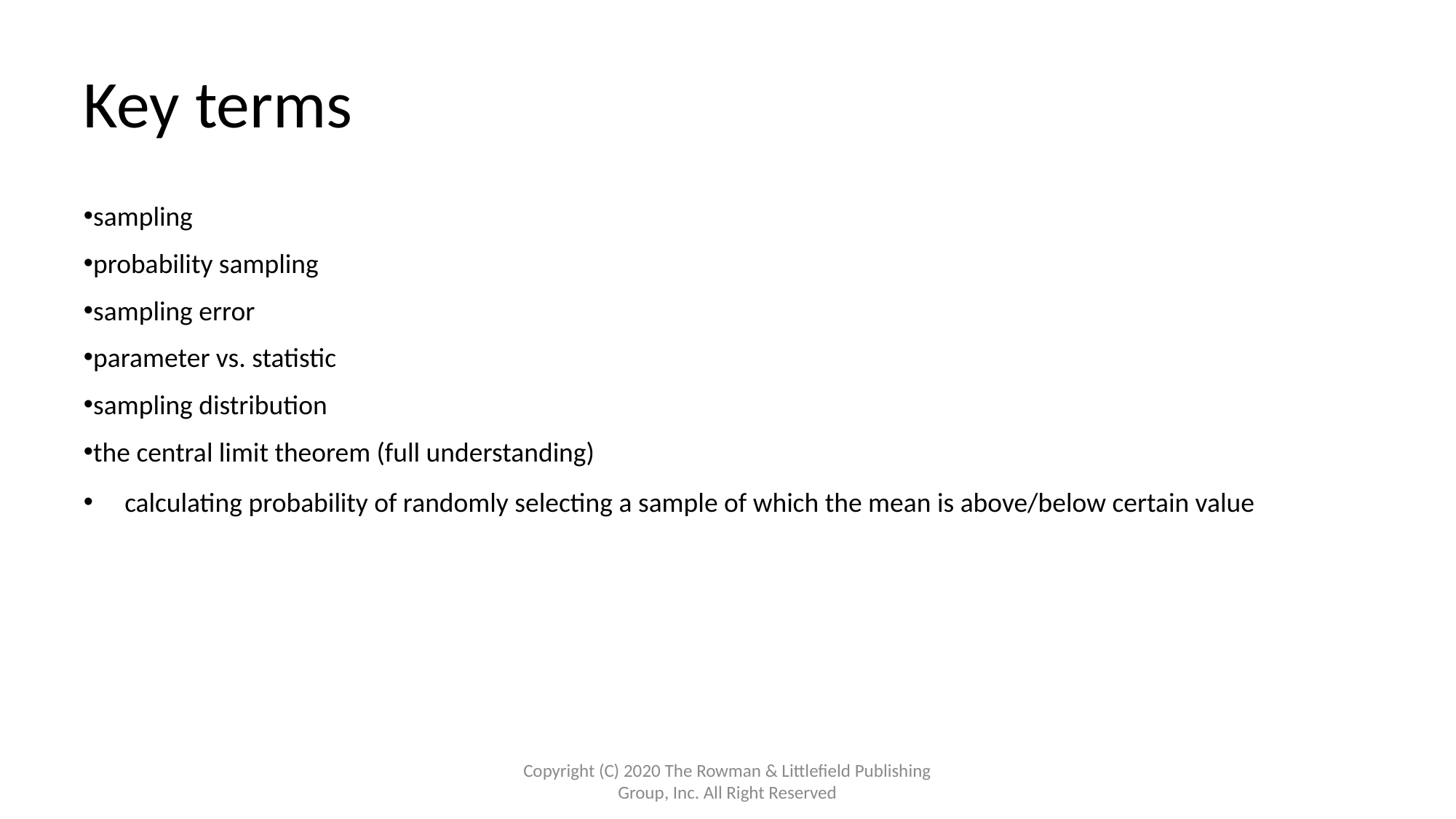

# Key terms
sampling
probability sampling
sampling error
parameter vs. statistic
sampling distribution
the central limit theorem (full understanding)
calculating probability of randomly selecting a sample of which the mean is above/below certain value
Copyright (C) 2020 The Rowman & Littlefield Publishing Group, Inc. All Right Reserved